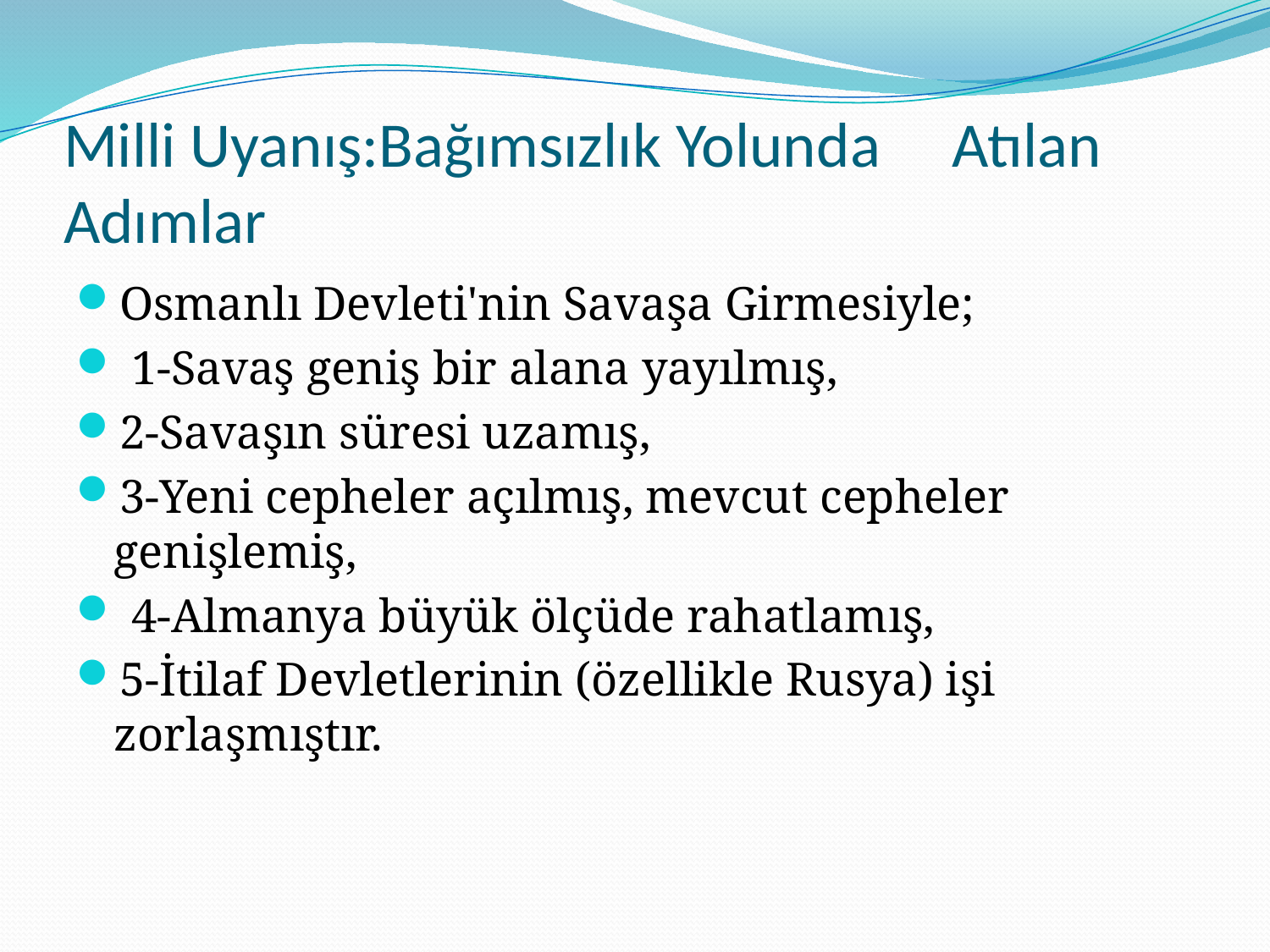

# Milli Uyanış:Bağımsızlık Yolunda     Atılan Adımlar
Osmanlı Devleti'nin Savaşa Girmesiyle;
 1-Savaş geniş bir alana yayılmış,
2-Savaşın süresi uzamış,
3-Yeni cepheler açılmış, mevcut cepheler genişlemiş,
 4-Almanya büyük ölçüde rahatlamış,
5-İtilaf Devletlerinin (özellikle Rusya) işi zorlaşmıştır.